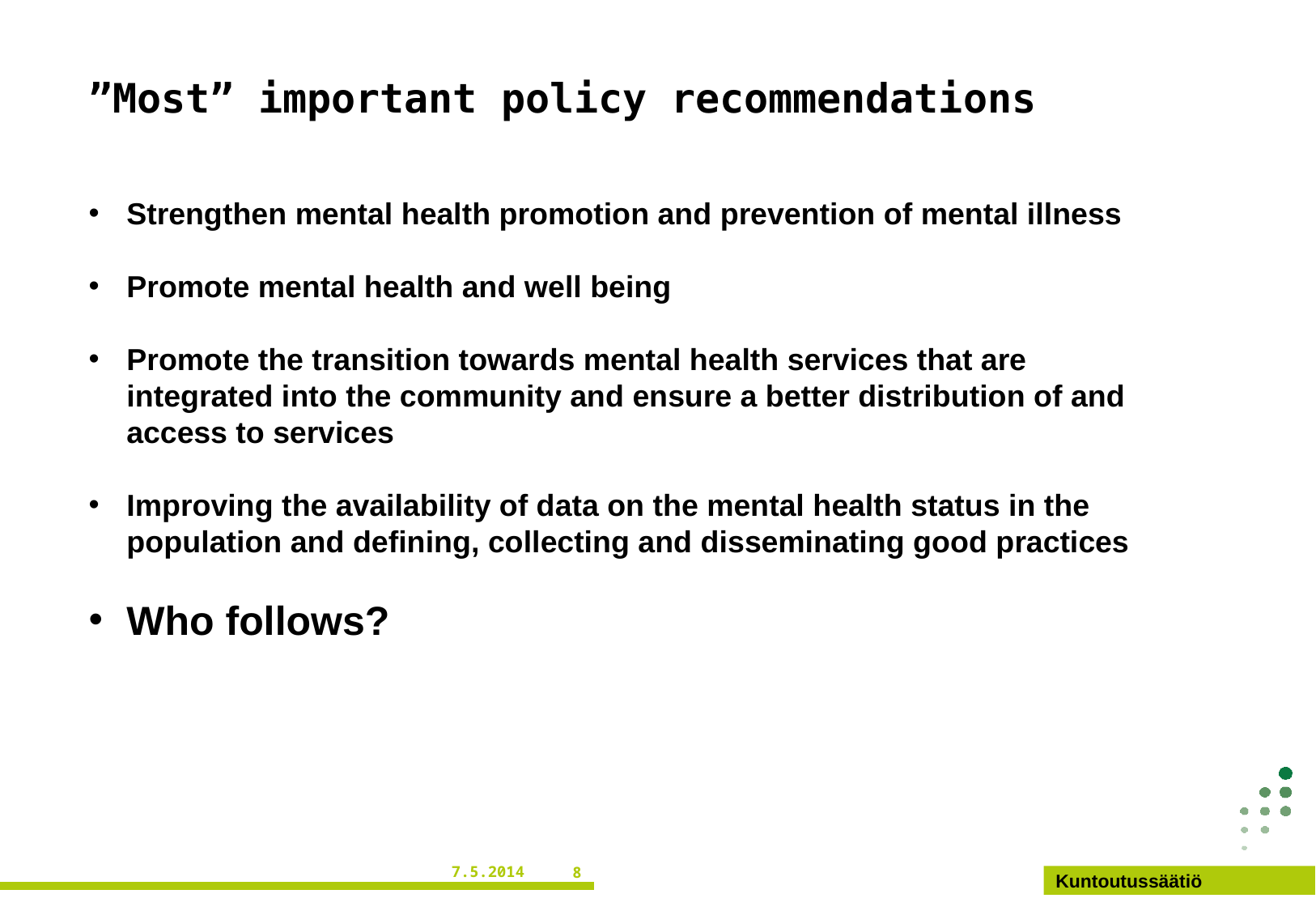

”Most” important policy recommendations

Strengthen mental health promotion and prevention of mental illness

Promote mental health and well being

Promote the transition towards mental health services that are integrated into the community and ensure a better distribution of and access to services

Improving the availability of data on the mental health status in the population and defining, collecting and disseminating good practices

Who follows?